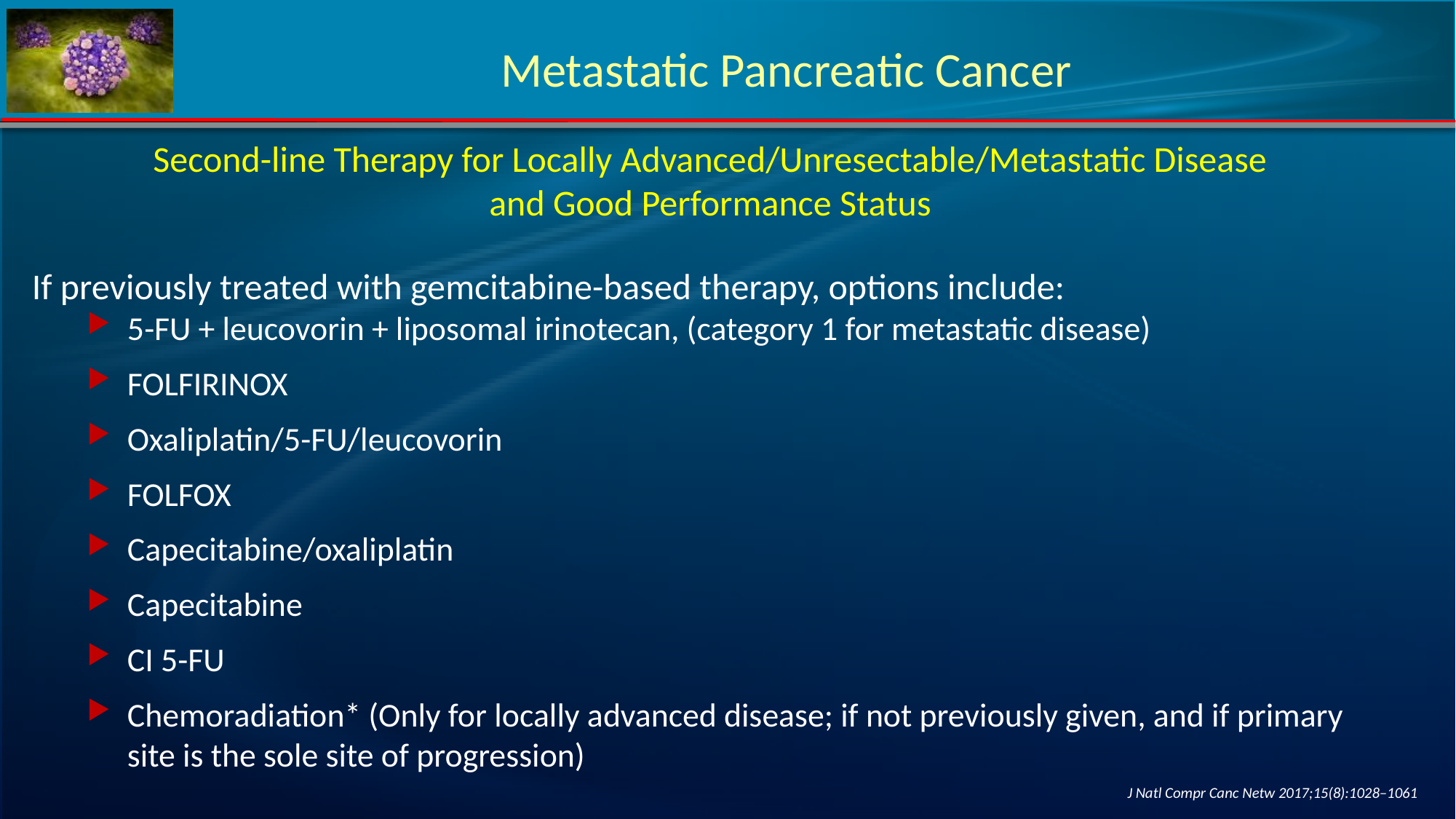

# Metastatic Pancreatic Cancer
Second-line Therapy for Locally Advanced/Unresectable/Metastatic Disease
and Good Performance Status

If previously treated with gemcitabine-based therapy, options include:
5-FU + leucovorin + liposomal irinotecan, (category 1 for metastatic disease)
FOLFIRINOX
Oxaliplatin/5-FU/leucovorin
FOLFOX
Capecitabine/oxaliplatin
Capecitabine
CI 5-FU
Chemoradiation* (Only for locally advanced disease; if not previously given, and if primary site is the sole site of progression)

 J Natl Compr Canc Netw 2017;15(8):1028–1061